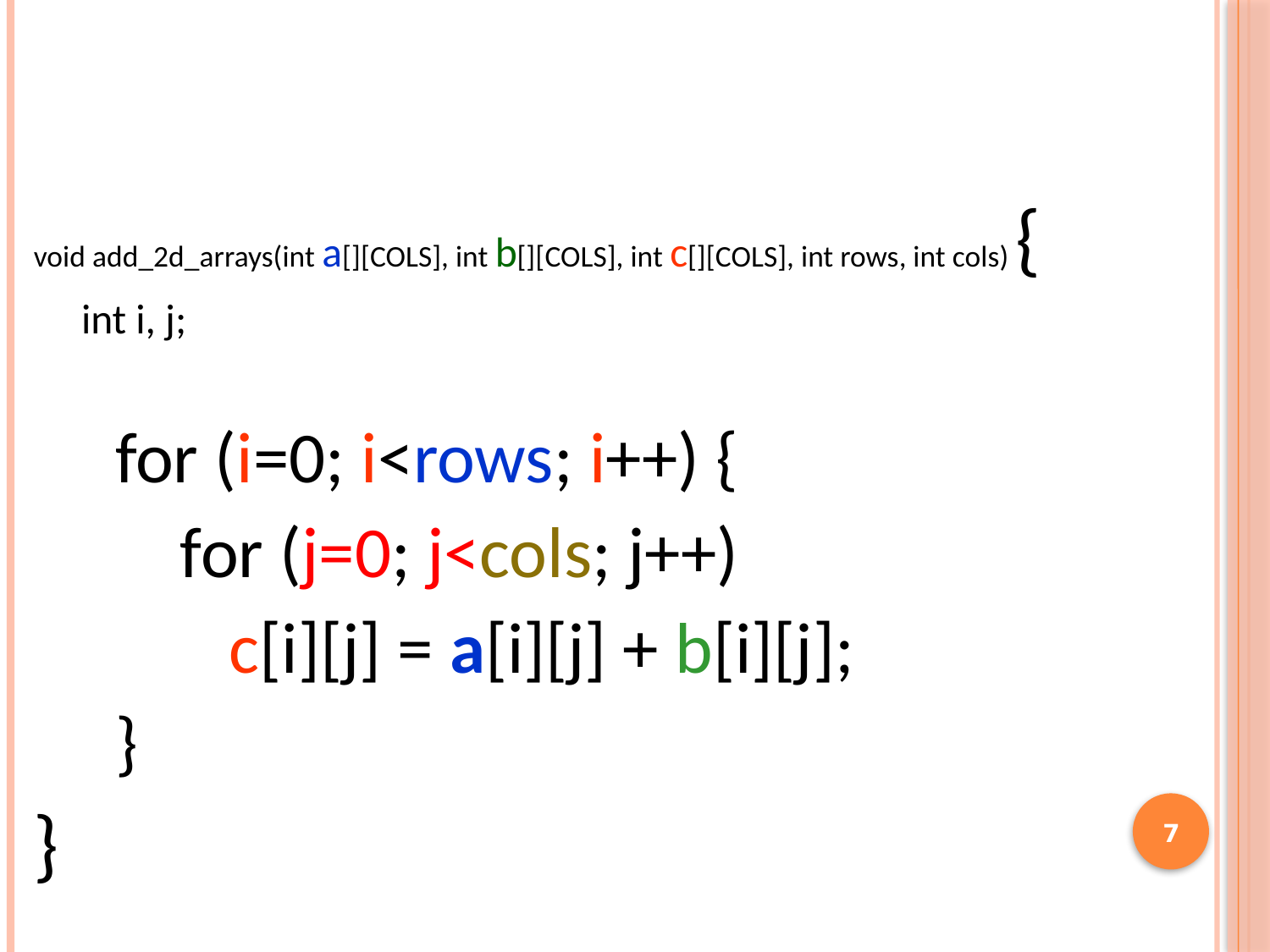

#
void add_2d_arrays(int a[][COLS], int b[][COLS], int c[][COLS], int rows, int cols) {
     int i, j;

     for (i=0; i<rows; i++) {
         for (j=0; j<cols; j++)
            c[i][j] = a[i][j] + b[i][j];
     }
}

7